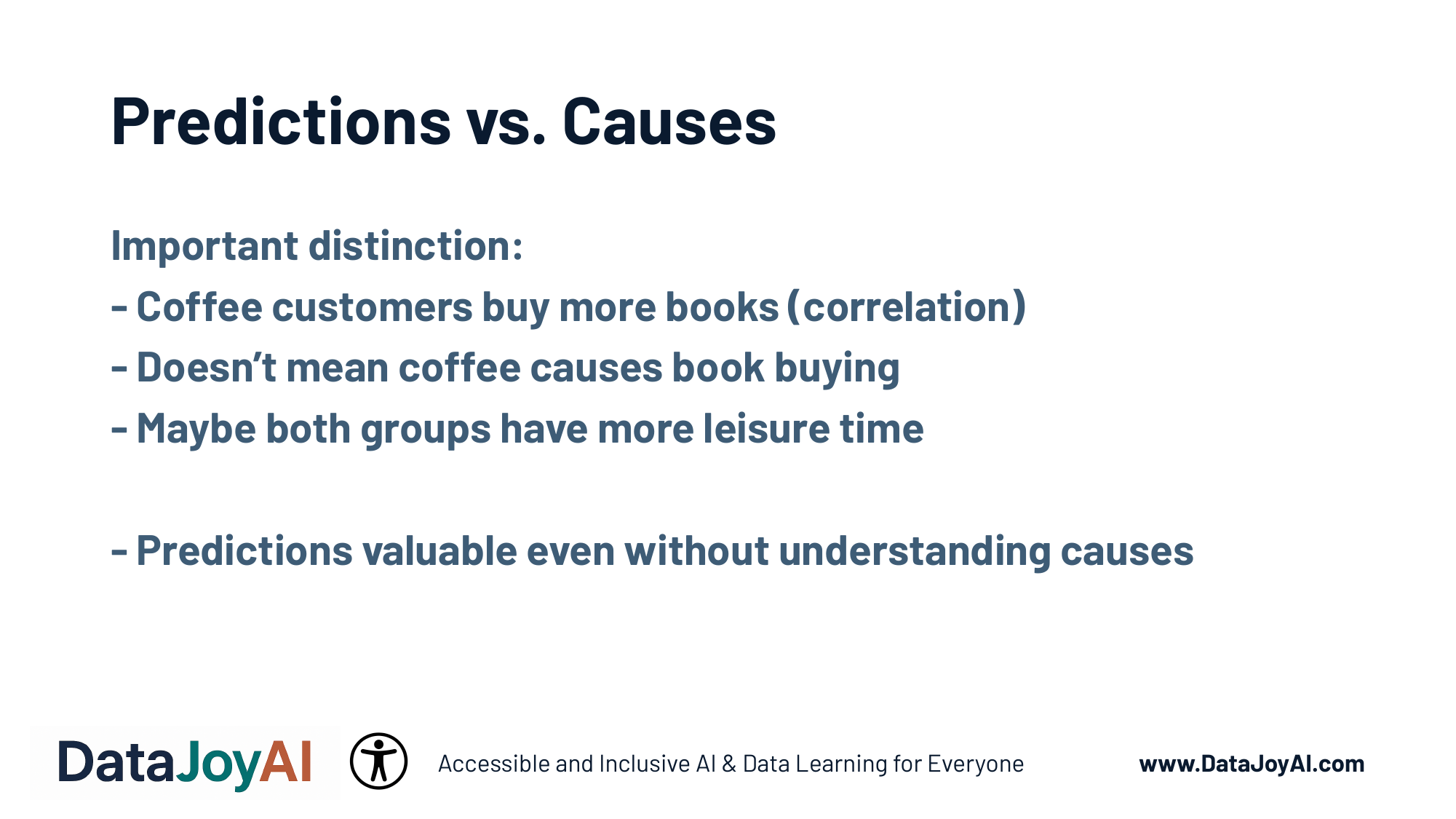

# Predictions vs. Causes
Important distinction:
- Coffee customers buy more books (correlation)
- Doesn’t mean coffee causes book buying
- Maybe both groups have more leisure time

- Predictions valuable even without understanding causes